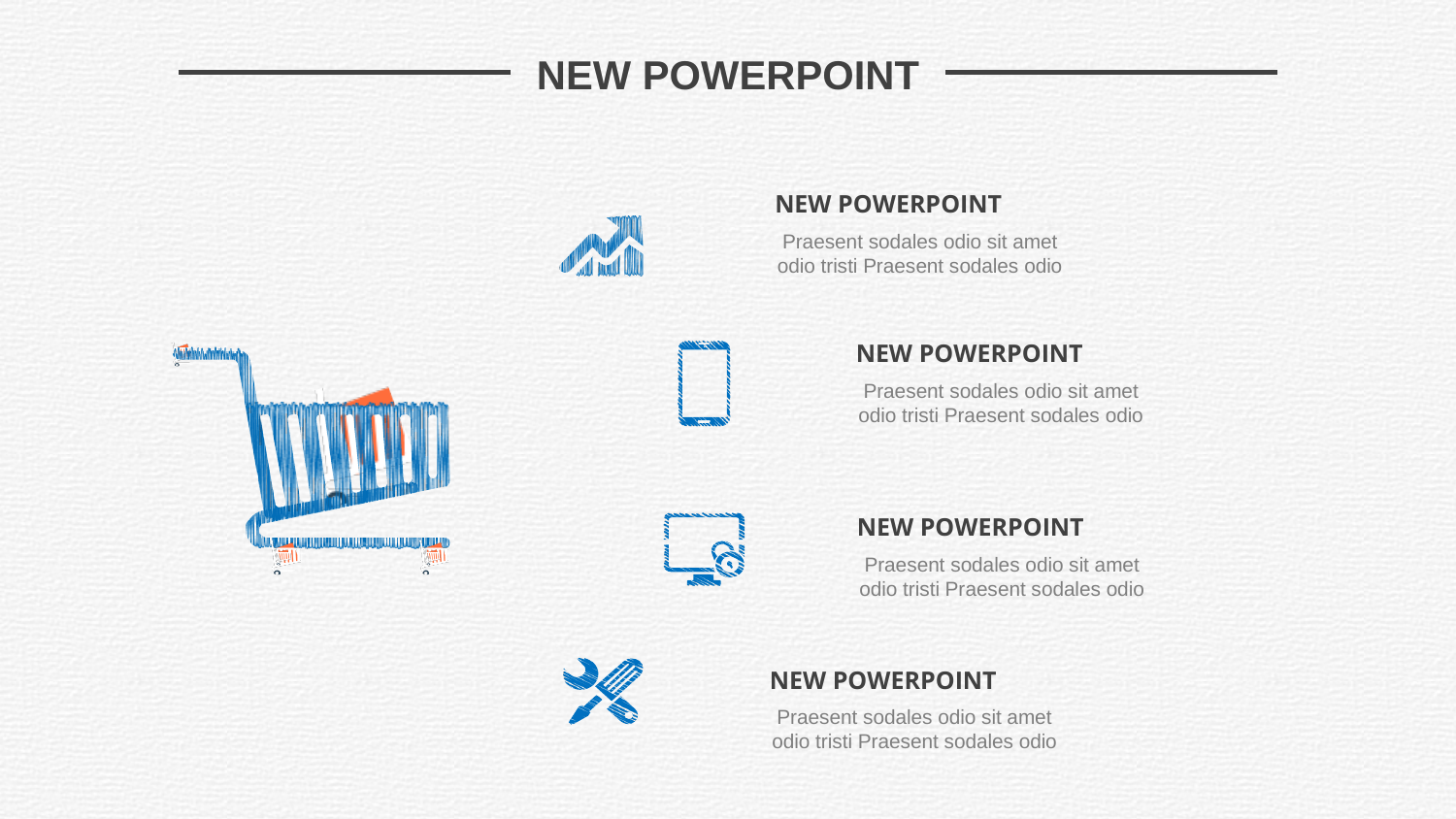

NEW POWERPOINT
NEW POWERPOINT
Praesent sodales odio sit amet odio tristi Praesent sodales odio

NEW POWERPOINT
Praesent sodales odio sit amet odio tristi Praesent sodales odio

NEW POWERPOINT
Praesent sodales odio sit amet odio tristi Praesent sodales odio

NEW POWERPOINT
Praesent sodales odio sit amet odio tristi Praesent sodales odio